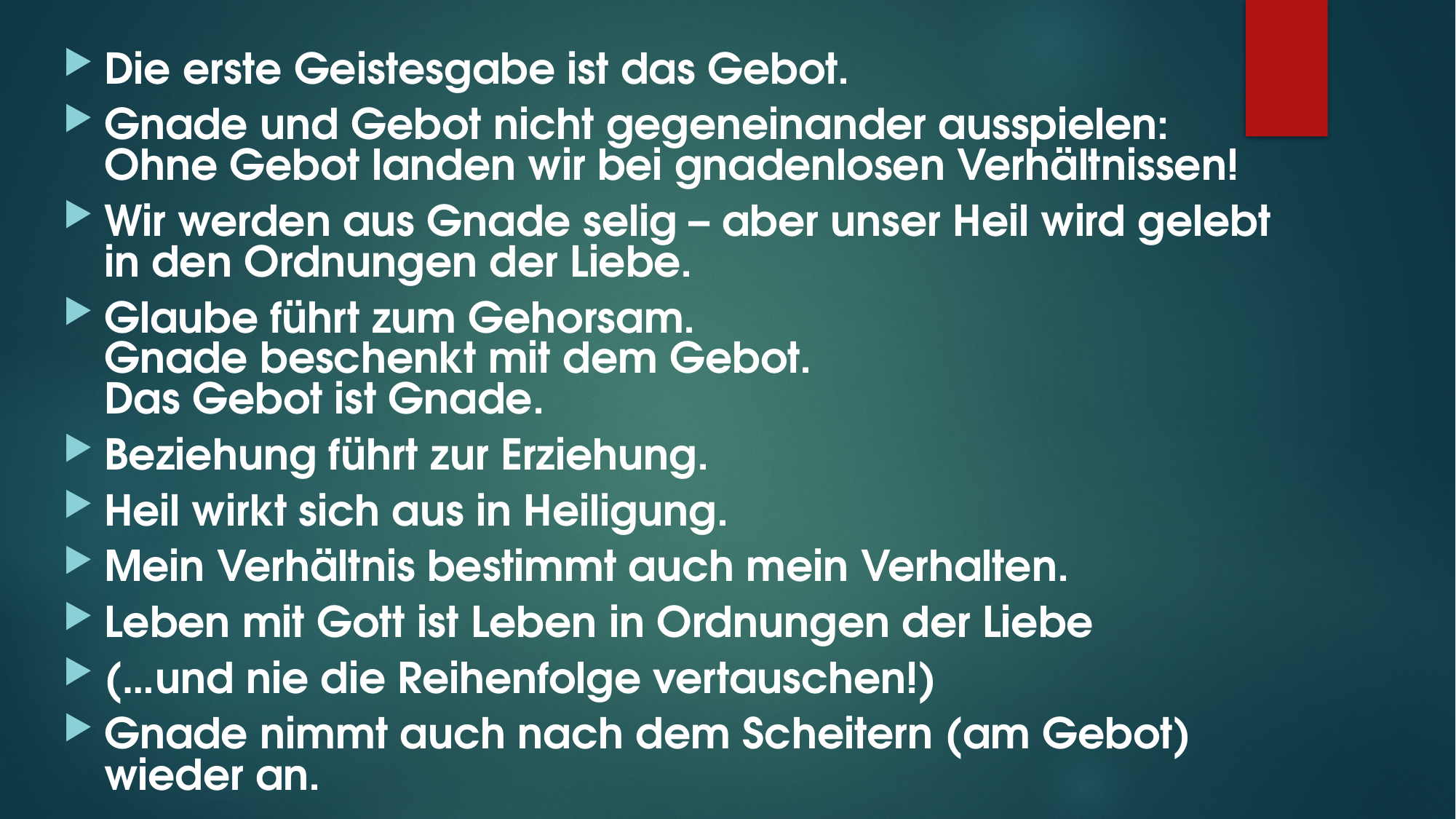

#
Die erste Geistesgabe ist das Gebot.
Gnade und Gebot nicht gegeneinander ausspielen:
Ohne Gebot landen wir bei gnadenlosen Verhältnissen!
Wir werden aus Gnade selig – aber unser Heil wird gelebt in den Ordnungen der Liebe.
Glaube führt zum Gehorsam.
Gnade beschenkt mit dem Gebot.
Das Gebot ist Gnade.
Beziehung führt zur Erziehung.
Heil wirkt sich aus in Heiligung.
Mein Verhältnis bestimmt auch mein Verhalten.
Leben mit Gott ist Leben in Ordnungen der Liebe
(…und nie die Reihenfolge vertauschen!)
Gnade nimmt auch nach dem Scheitern (am Gebot) wieder an.